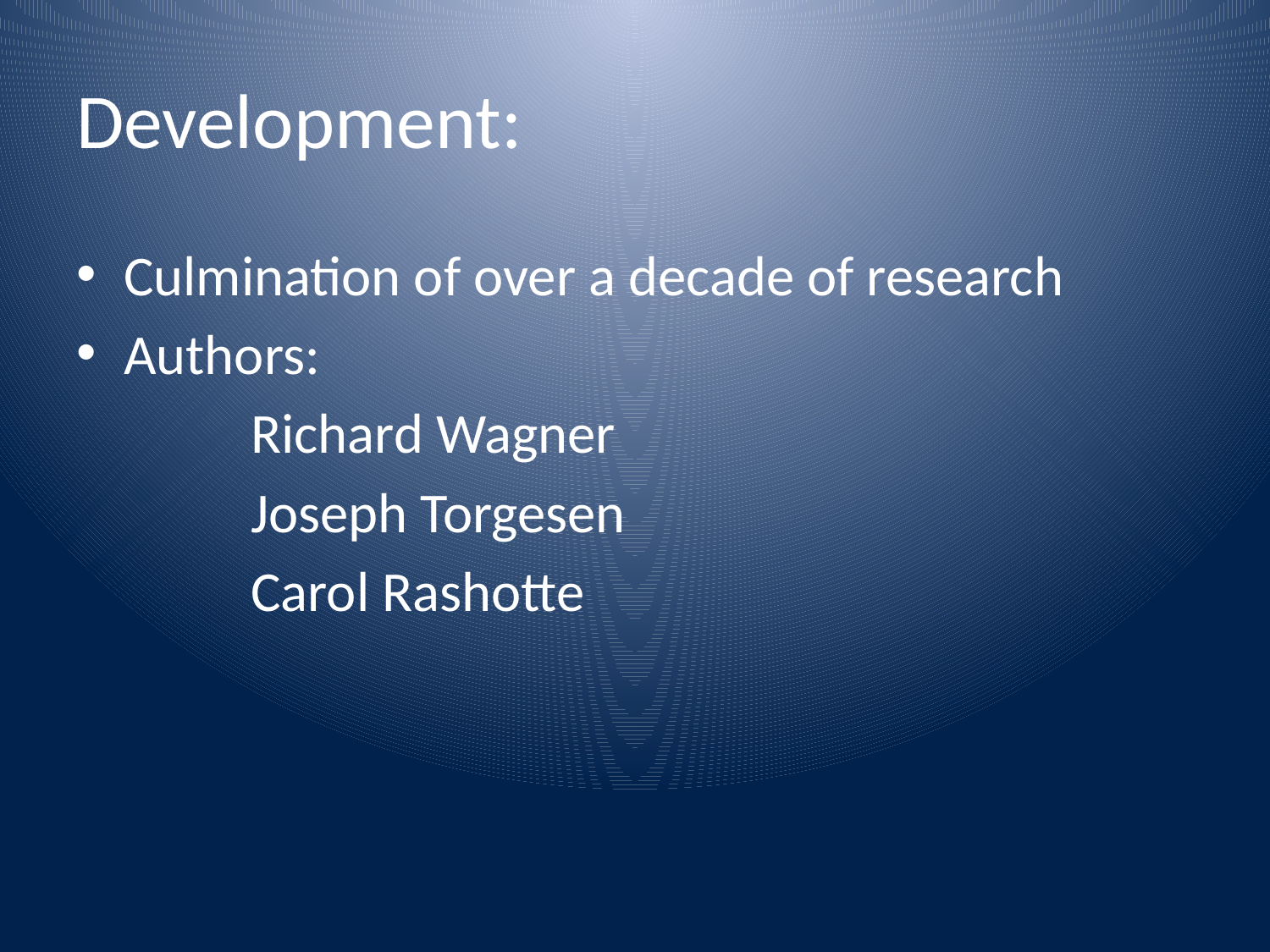

# Development:
Culmination of over a decade of research
Authors:
		Richard Wagner
		Joseph Torgesen
		Carol Rashotte